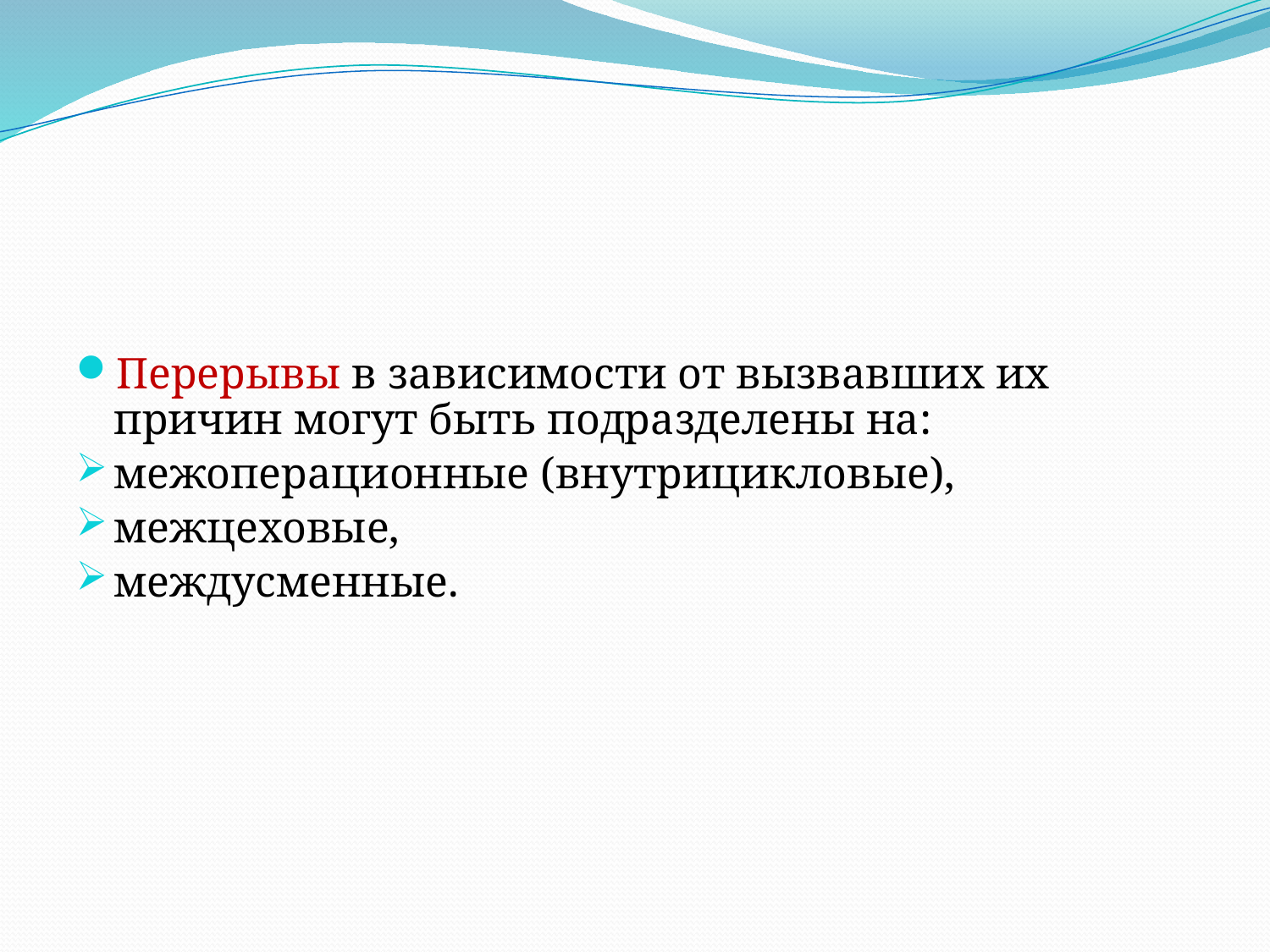

Перерывы в зависимости от вызвавших их причин могут быть подразделены на:
межоперационные (внутрицикловые),
межцеховые,
междусменные.